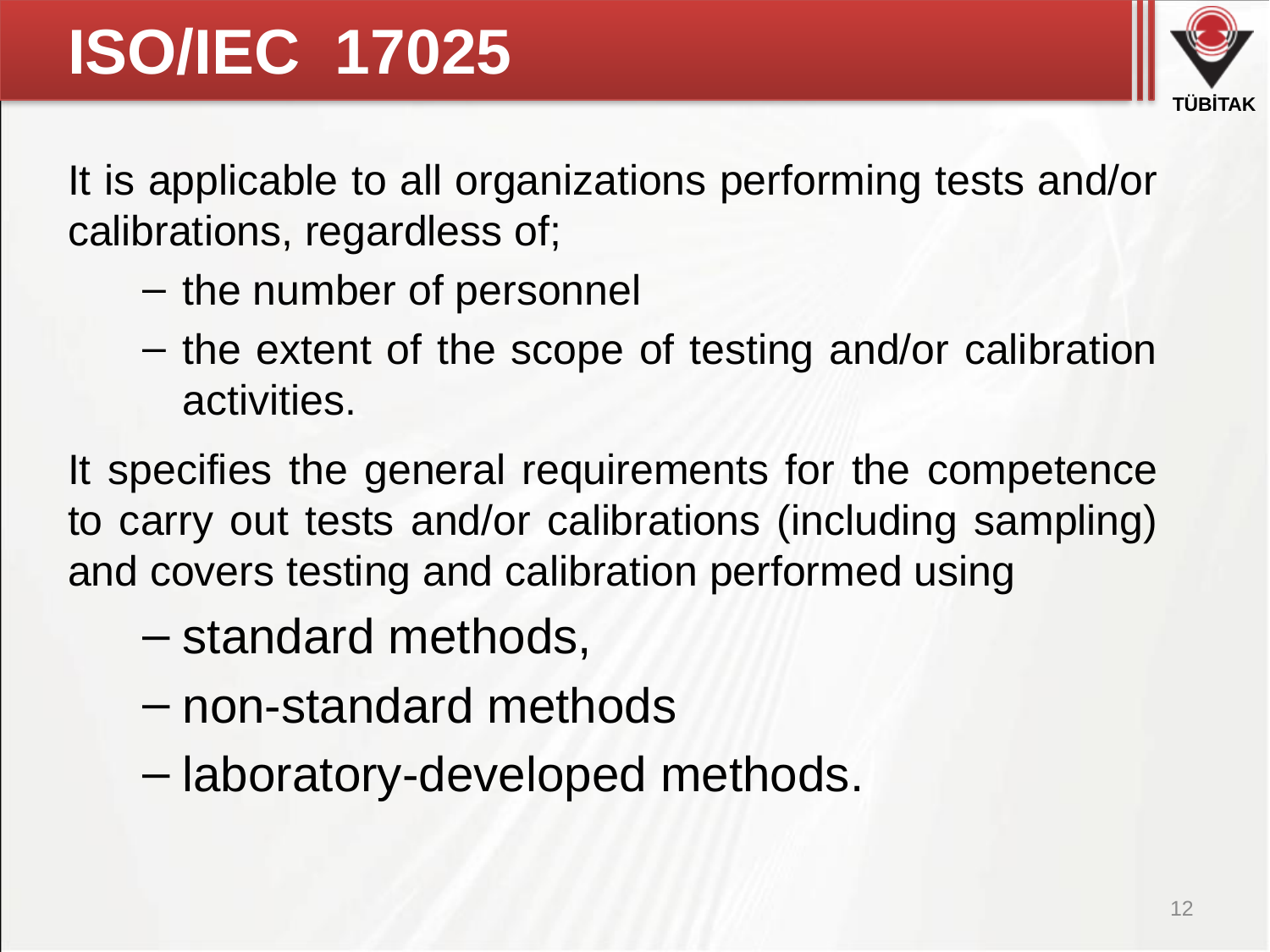

# ISO/IEC  17025
It is applicable to all organizations performing tests and/or calibrations, regardless of;
the number of personnel
the extent of the scope of testing and/or calibration activities.
It specifies the general requirements for the competence to carry out tests and/or calibrations (including sampling) and covers testing and calibration performed using
standard methods,
non-standard methods
laboratory-developed methods.
12